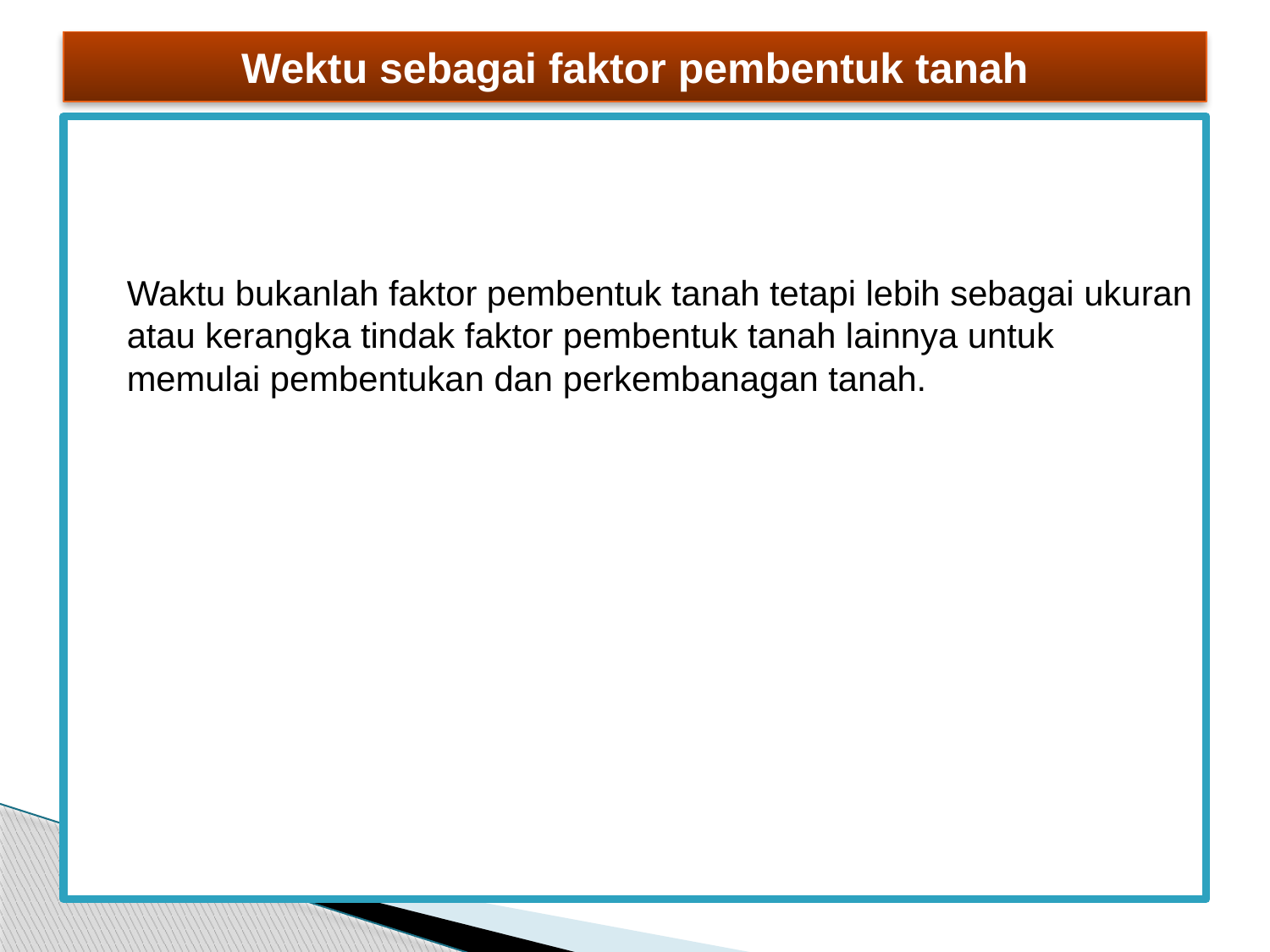

# Wektu sebagai faktor pembentuk tanah

	Waktu bukanlah faktor pembentuk tanah tetapi lebih sebagai ukuran atau kerangka tindak faktor pembentuk tanah lainnya untuk memulai pembentukan dan perkembanagan tanah.